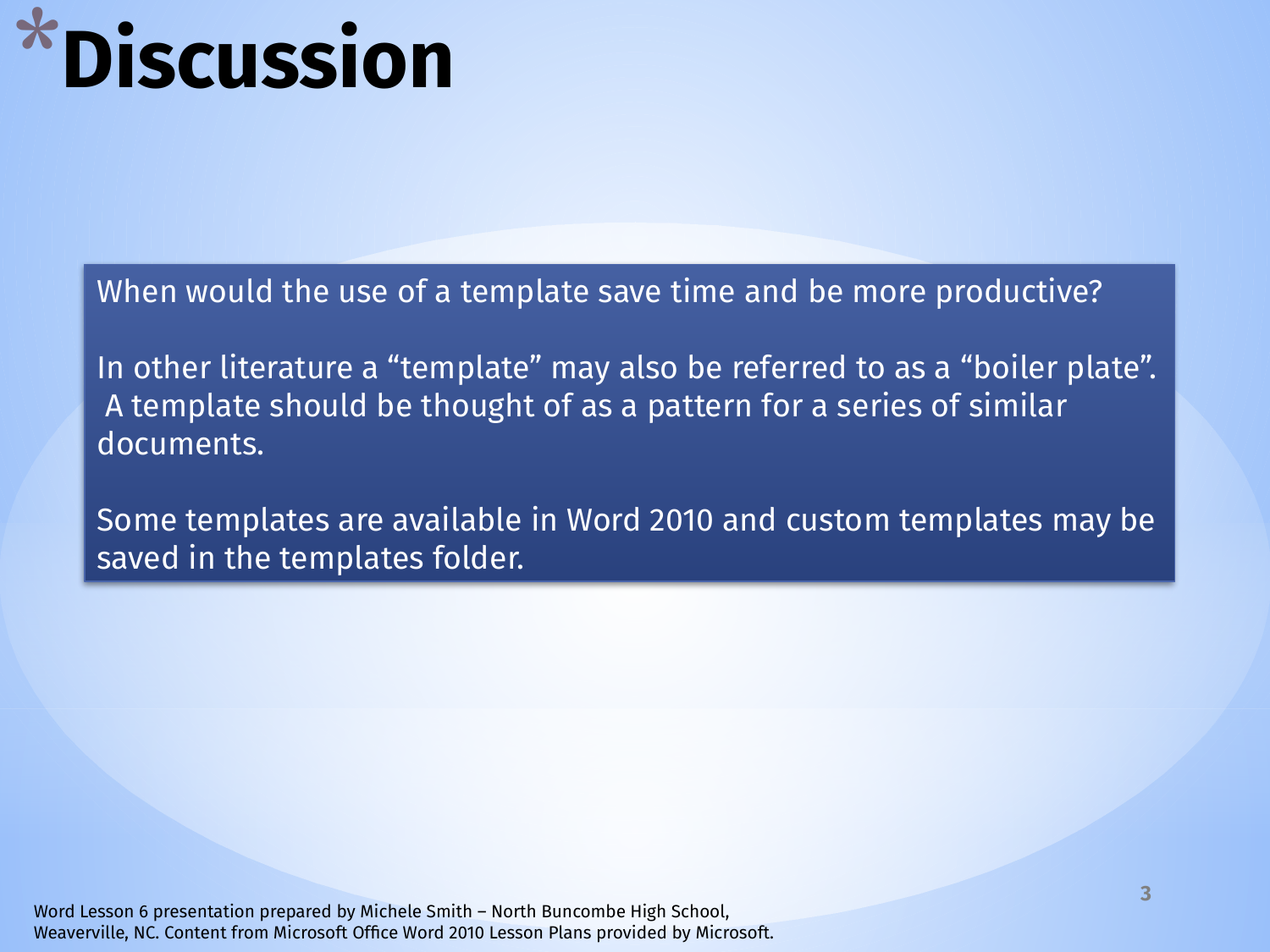

# Discussion
When would the use of a template save time and be more productive?

In other literature a “template” may also be referred to as a “boiler plate”.  A template should be thought of as a pattern for a series of similar documents.

Some templates are available in Word 2010 and custom templates may be saved in the templates folder.
3
Word Lesson 6 presentation prepared by Michele Smith – North Buncombe High School, Weaverville, NC. Content from Microsoft Office Word 2010 Lesson Plans provided by Microsoft.